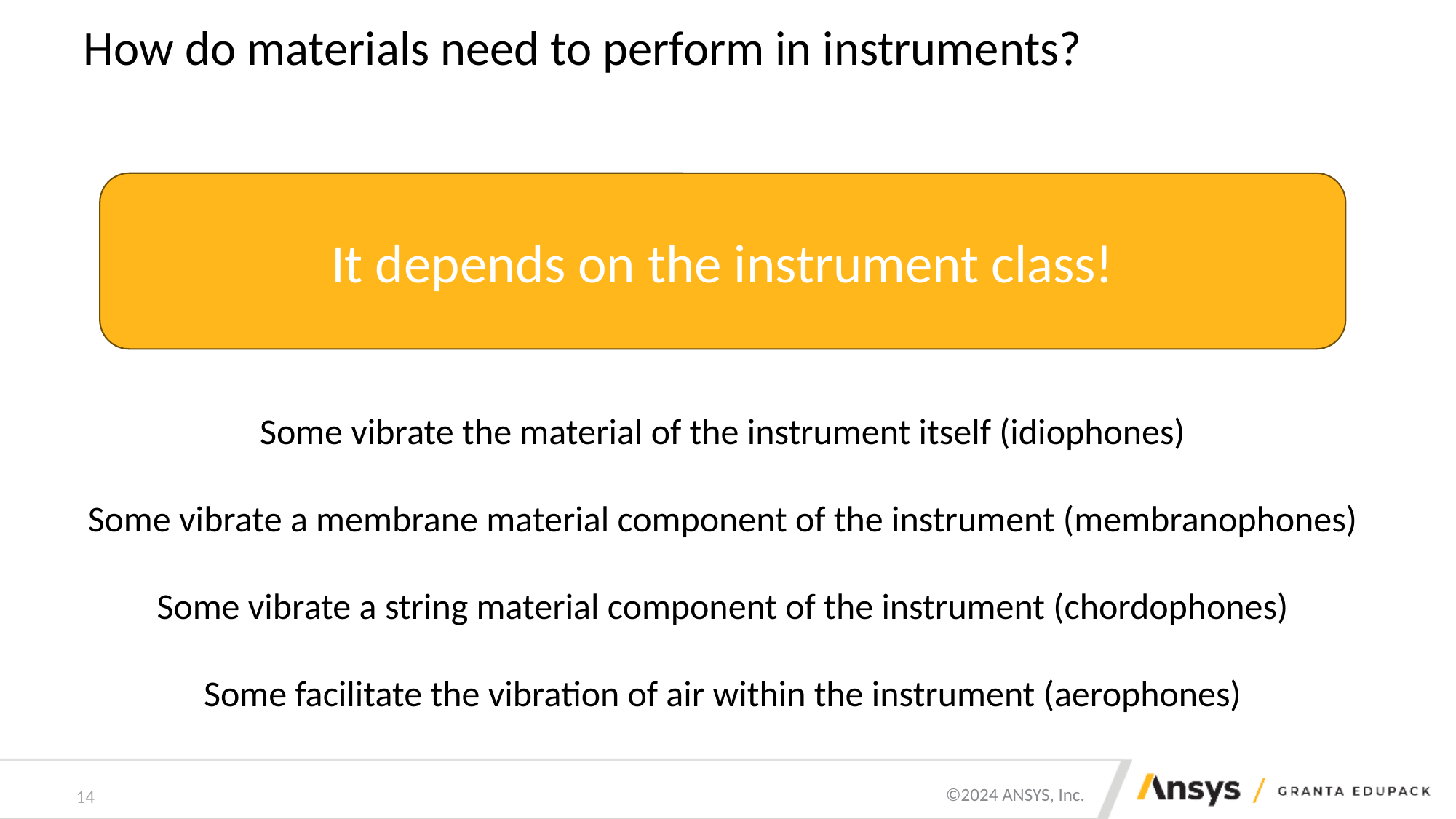

# How do materials need to perform in instruments?
It depends on the instrument class!
Some vibrate the material of the instrument itself (idiophones)

Some vibrate a membrane material component of the instrument (membranophones)

Some vibrate a string material component of the instrument (chordophones)

Some facilitate the vibration of air within the instrument (aerophones)

14